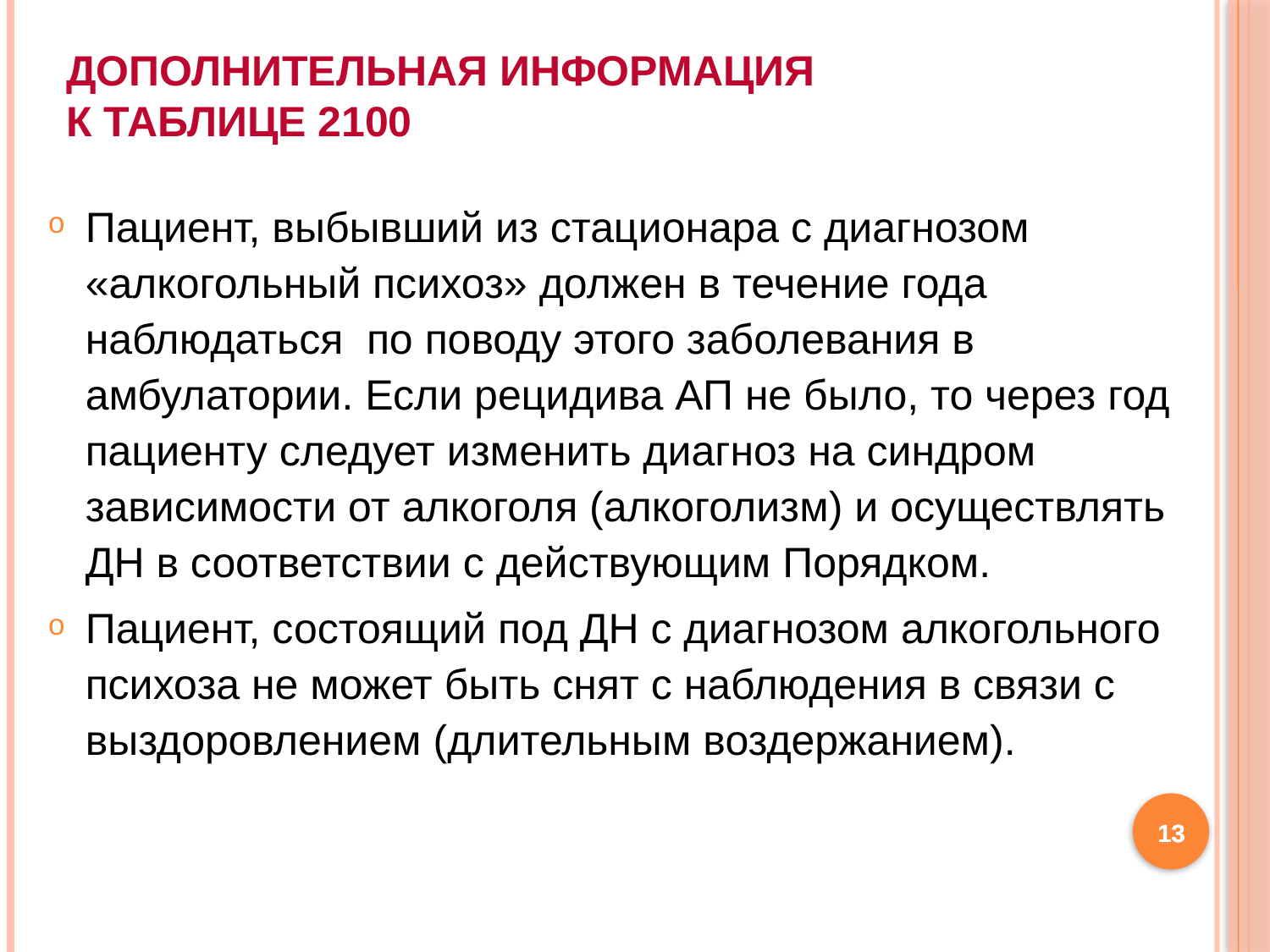

# ДОПОЛНИТЕЛЬНАЯ ИНФОРМАЦИЯ К ТАБЛИЦЕ 2100
Пациент, выбывший из стационара с диагнозом «алкогольный психоз» должен в течение года наблюдаться  по поводу этого заболевания в амбулатории. Если рецидива АП не было, то через год пациенту следует изменить диагноз на синдром зависимости от алкоголя (алкоголизм) и осуществлять  ДН в соответствии с действующим Порядком.
Пациент, состоящий под ДН с диагнозом алкогольного психоза не может быть снят с наблюдения в связи с выздоровлением (длительным воздержанием).

13
13
13